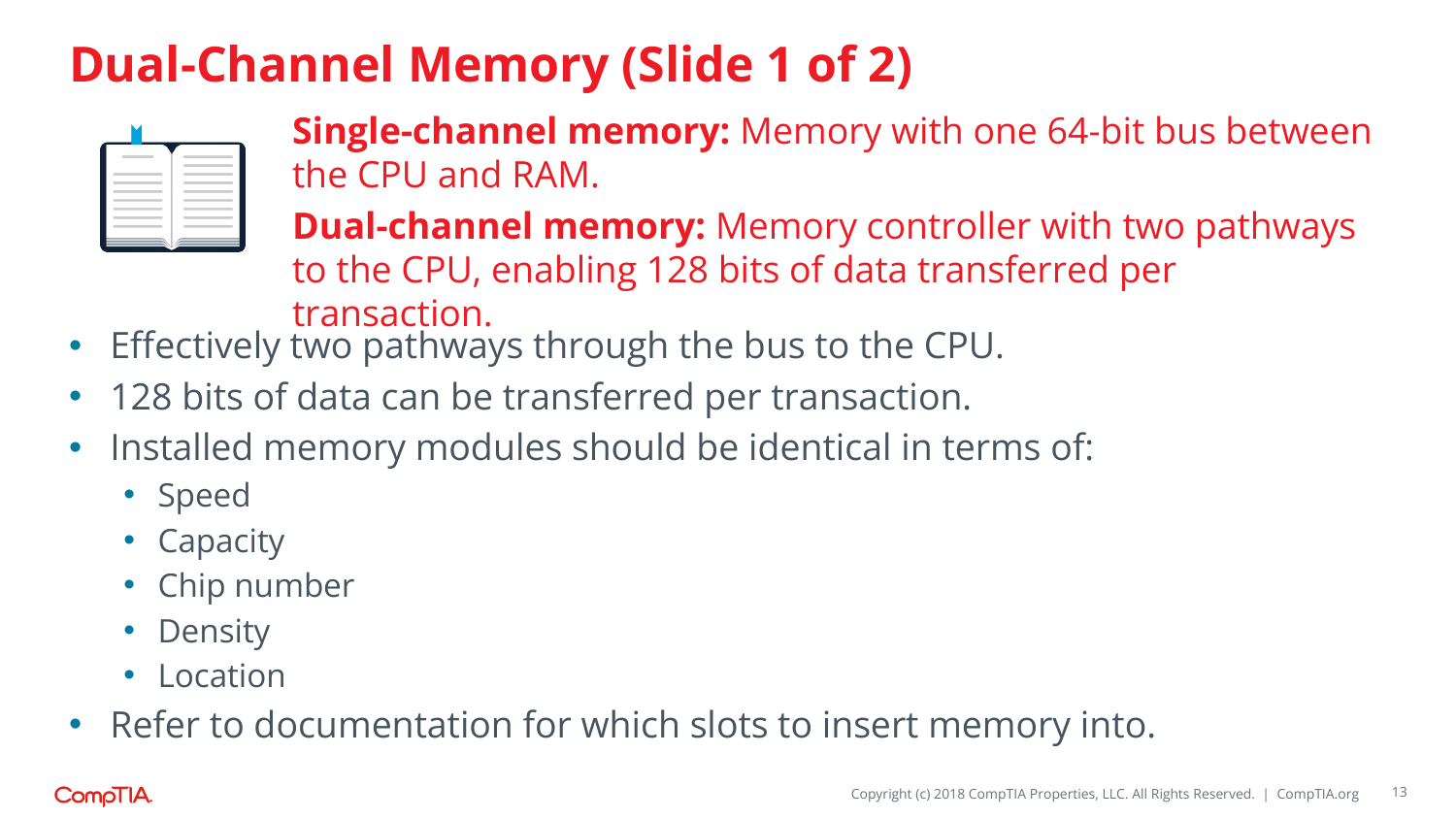

# Dual-Channel Memory (Slide 1 of 2)
Single-channel memory: Memory with one 64-bit bus between the CPU and RAM.
Dual-channel memory: Memory controller with two pathways to the CPU, enabling 128 bits of data transferred per transaction.
Effectively two pathways through the bus to the CPU.
128 bits of data can be transferred per transaction.
Installed memory modules should be identical in terms of:
Speed
Capacity
Chip number
Density
Location
Refer to documentation for which slots to insert memory into.
13